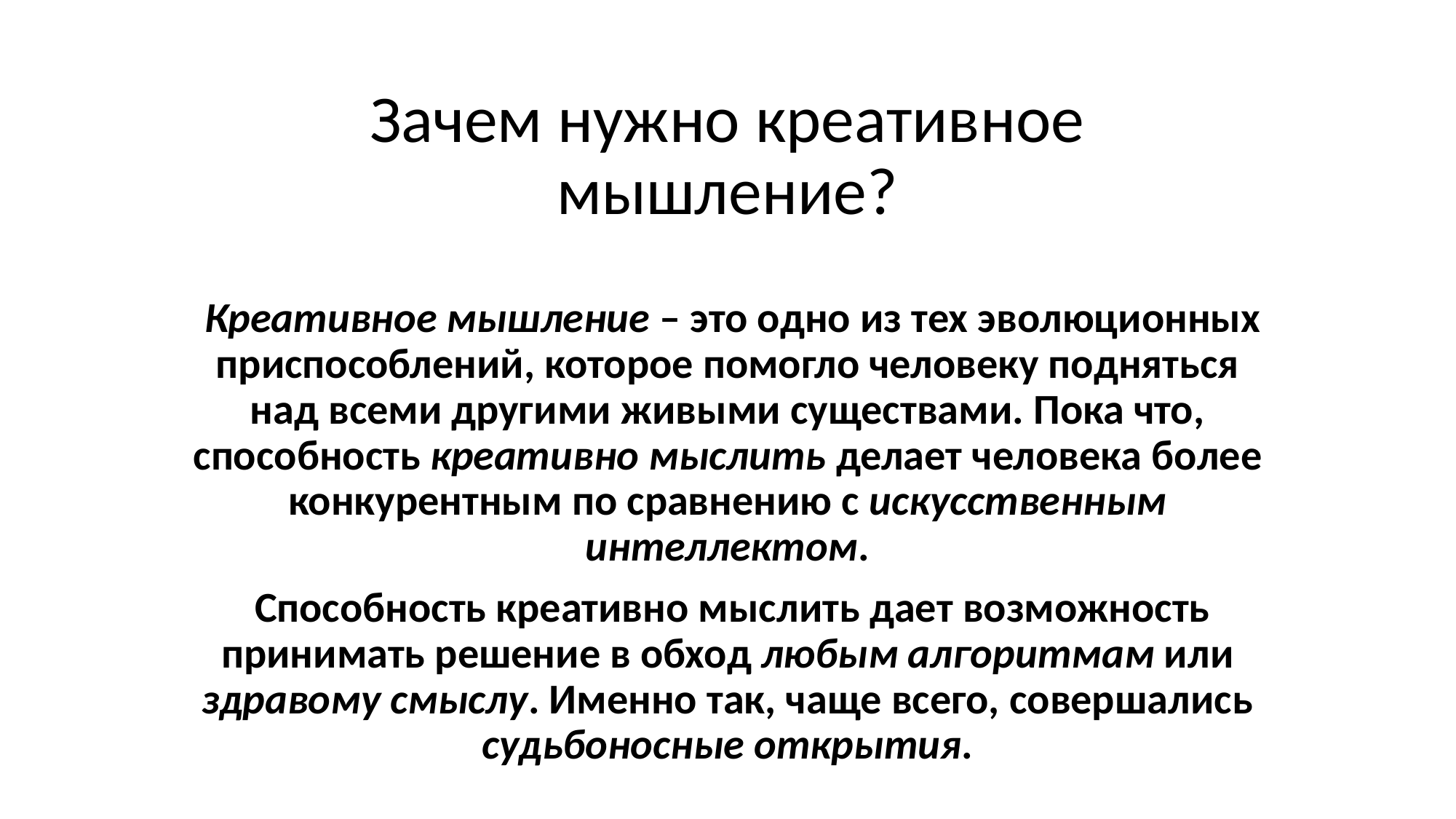

# Зачем нужно креативное мышление?
 Креативное мышление – это одно из тех эволюционных приспособлений, которое помогло человеку подняться над всеми другими живыми существами. Пока что, способность креативно мыслить делает человека более конкурентным по сравнению с искусственным интеллектом.
 Способность креативно мыслить дает возможность принимать решение в обход любым алгоритмам или здравому смыслу. Именно так, чаще всего, совершались судьбоносные открытия.